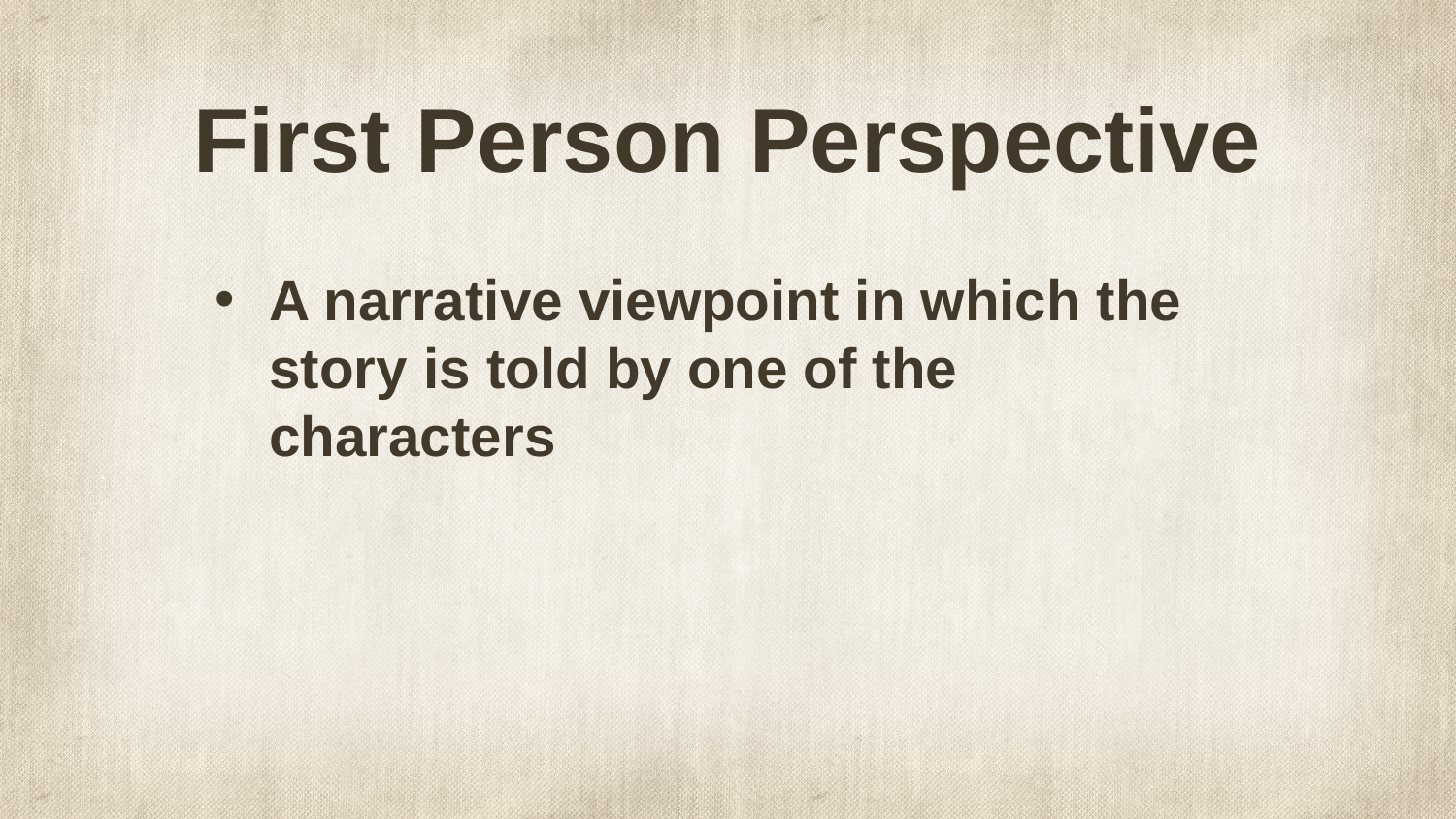

# First Person Perspective
A narrative viewpoint in which the story is told by one of the characters